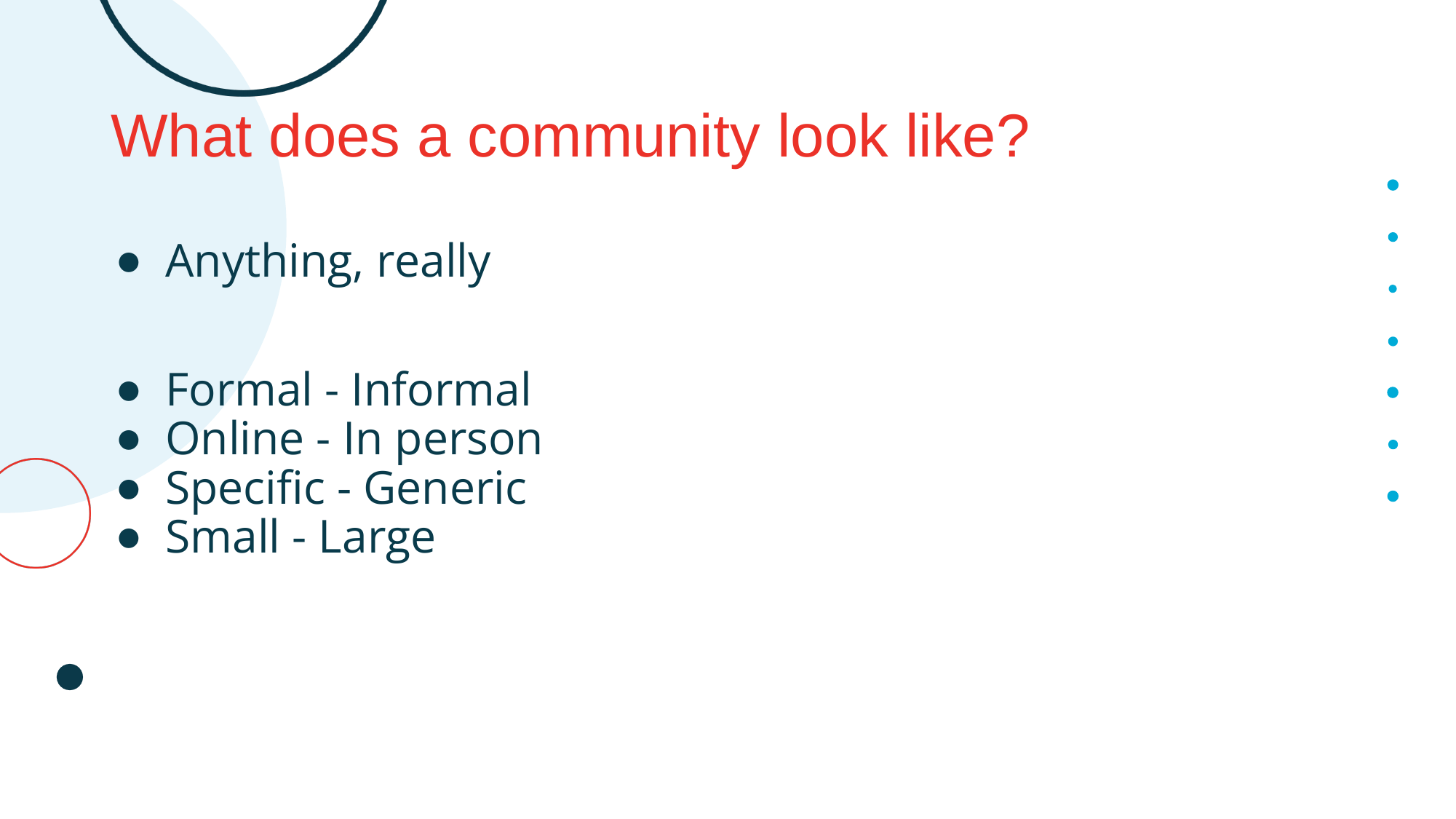

# What does a community look like?
Anything, really

Formal - Informal
Online - In person
Specific - Generic
Small - Large